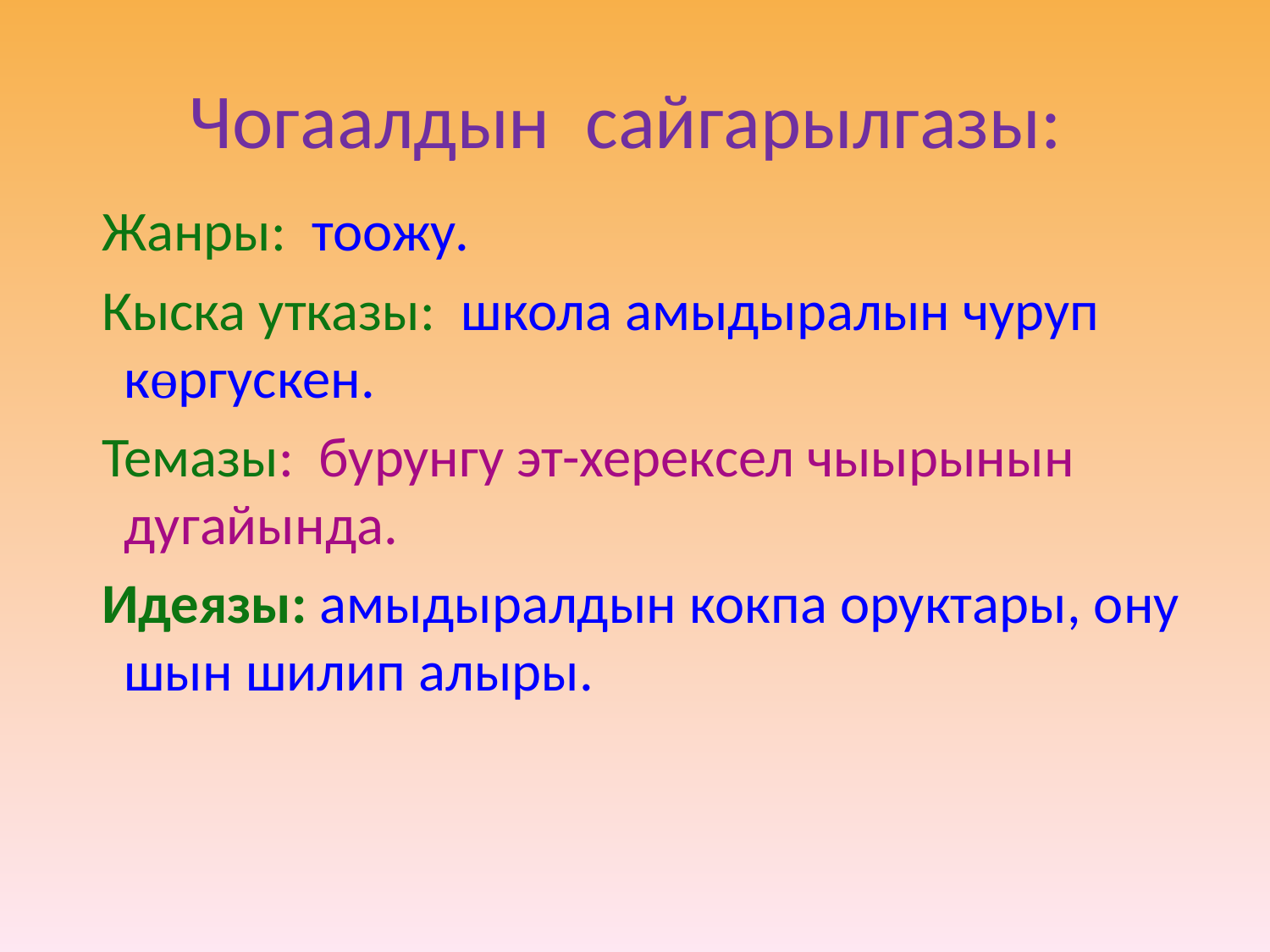

# Чогаалдын  сайгарылгазы:
  Жанры:  тоожу.
  Кыска утказы:  школа амыдыралын чуруп көргускен.
  Темазы:  бурунгу эт-херексел чыырынын дугайында.
  Идеязы: амыдыралдын кокпа оруктары, ону шын шилип алыры.